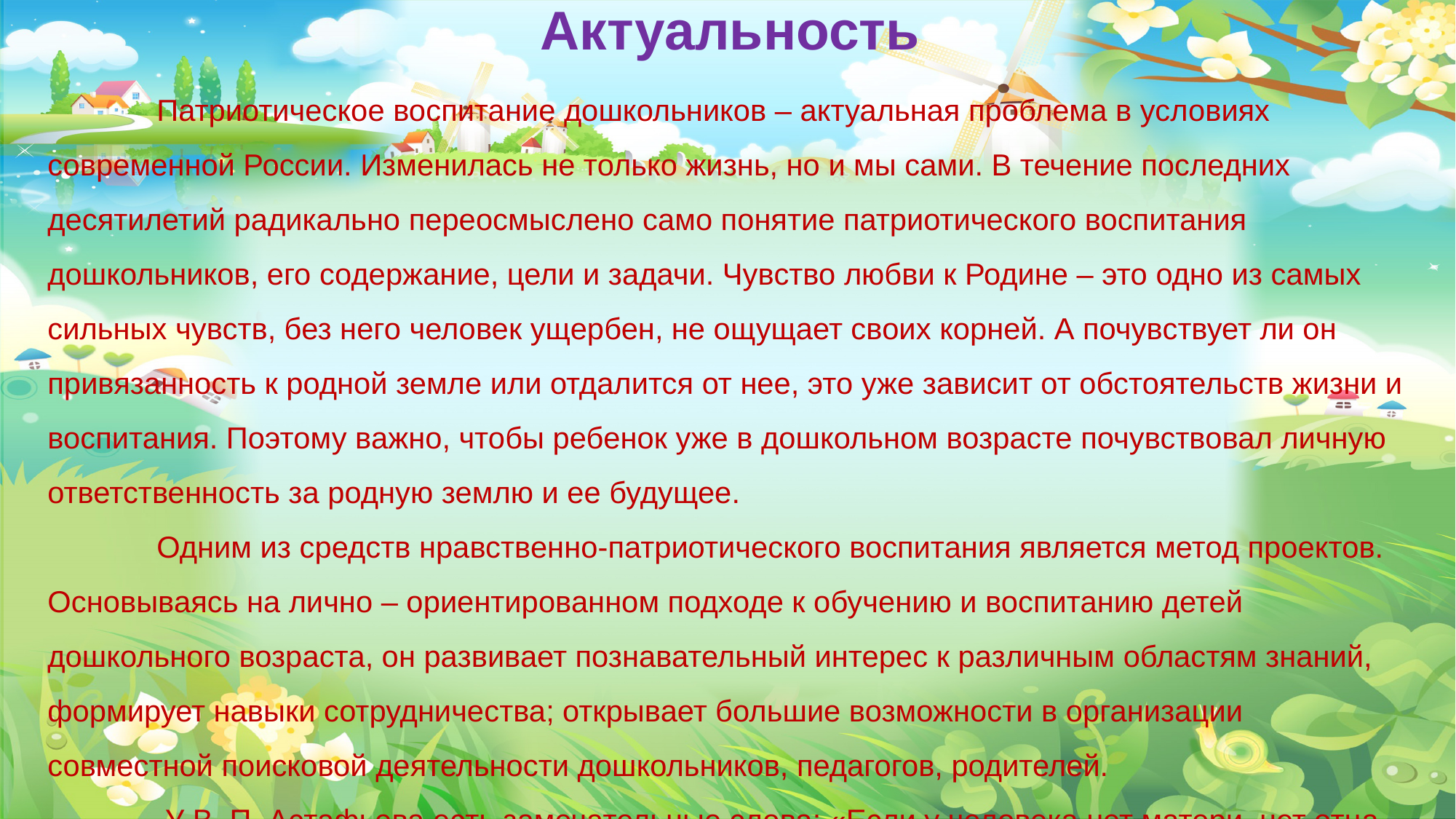

Актуальность
	Патриотическое воспитание дошкольников – актуальная проблема в условиях современной России. Изменилась не только жизнь, но и мы сами. В течение последних десятилетий радикально переосмыслено само понятие патриотического воспитания дошкольников, его содержание, цели и задачи. Чувство любви к Родине – это одно из самых сильных чувств, без него человек ущербен, не ощущает своих корней. А почувствует ли он привязанность к родной земле или отдалится от нее, это уже зависит от обстоятельств жизни и воспитания. Поэтому важно, чтобы ребенок уже в дошкольном возрасте почувствовал личную ответственность за родную землю и ее будущее.
	Одним из средств нравственно-патриотического воспитания является метод проектов. Основываясь на лично – ориентированном подходе к обучению и воспитанию детей дошкольного возраста, он развивает познавательный интерес к различным областям знаний, формирует навыки сотрудничества; открывает большие возможности в организации совместной поисковой деятельности дошкольников, педагогов, родителей.
	 У В. П. Астафьева есть замечательные слова: «Если у человека нет матери, нет отца, но есть Родина - он ещё не сирота. Всё проходит: любовь, горечь утрат, даже боль от ран проходит, но никогда - никогда не проходит и не гаснет тоска по Родине. »